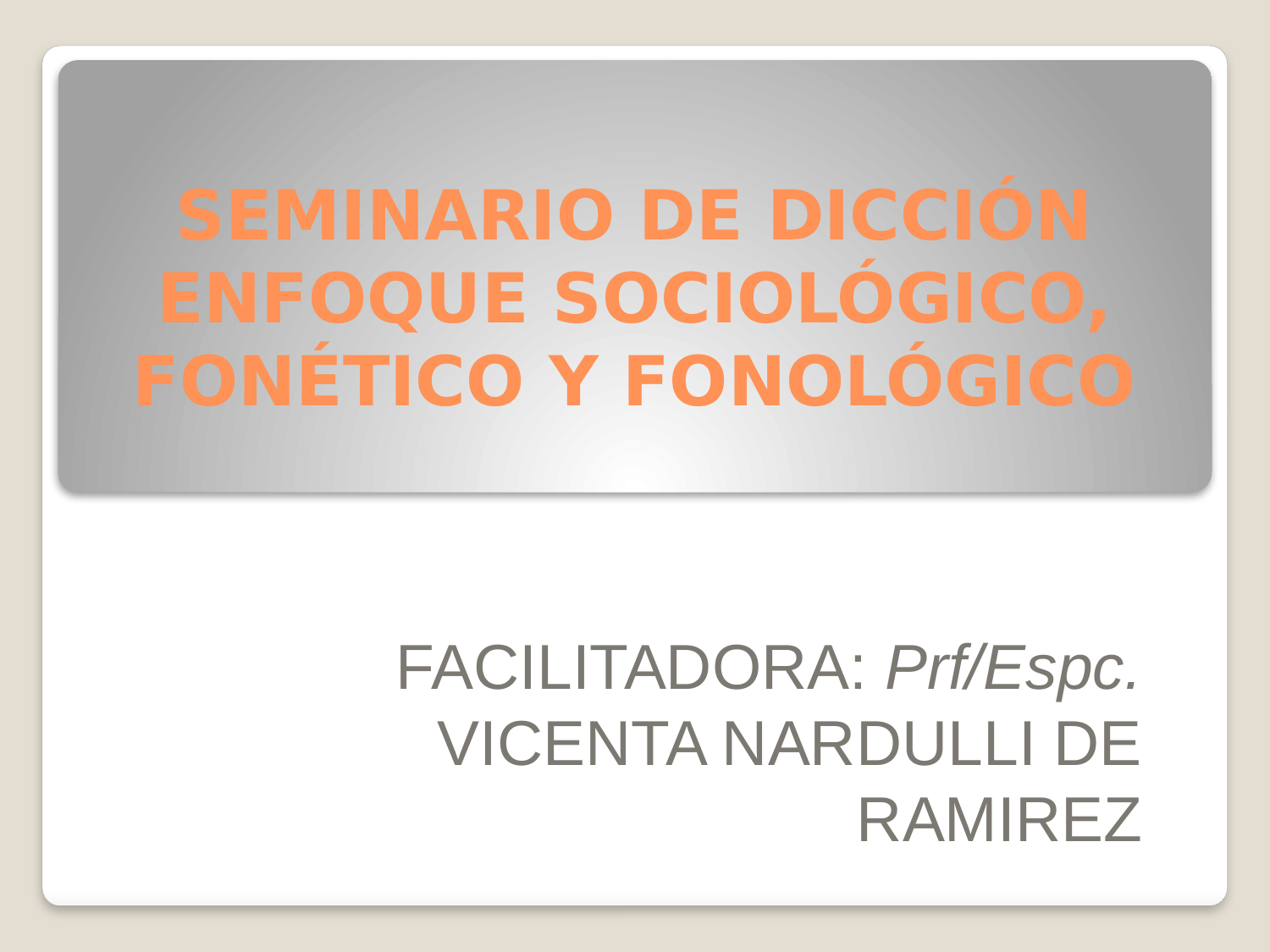

# SEMINARIO DE DICCIÓN ENFOQUE SOCIOLÓGICO, FONÉTICO Y FONOLÓGICO
FACILITADORA: Prf/Espc.
 VICENTA NARDULLI DE RAMIREZ